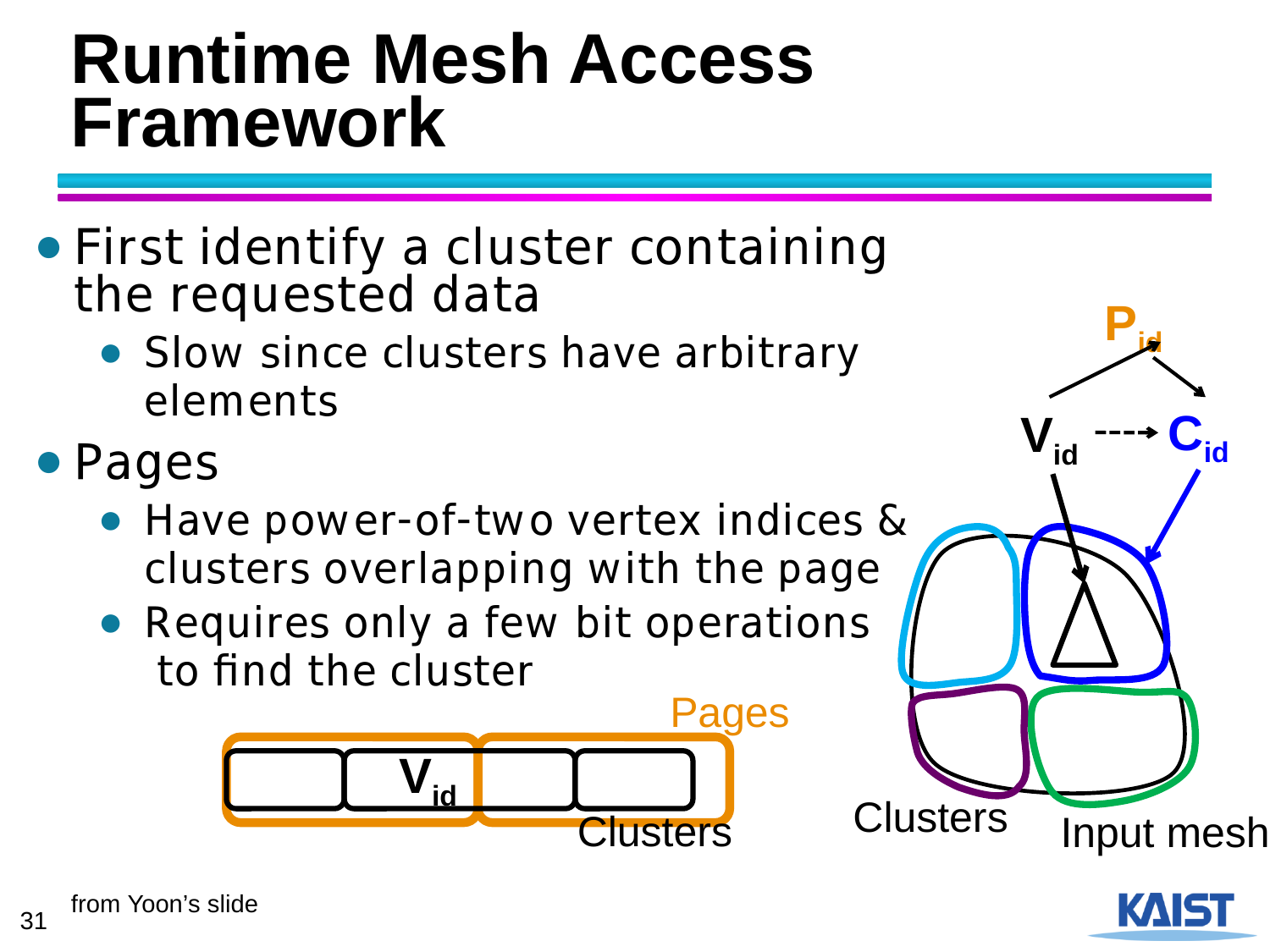

# Runtime Mesh Access Framework
First identify a cluster containing the requested data
Slow since clusters have arbitrary elements
Pages
Have power-of-two vertex indices & clusters overlapping with the page
Requires only a few bit operations
 to find the cluster

Pid
Cid
Vid

Pages

Vid

Clusters
Clusters
Input mesh
from Yoon’s slide